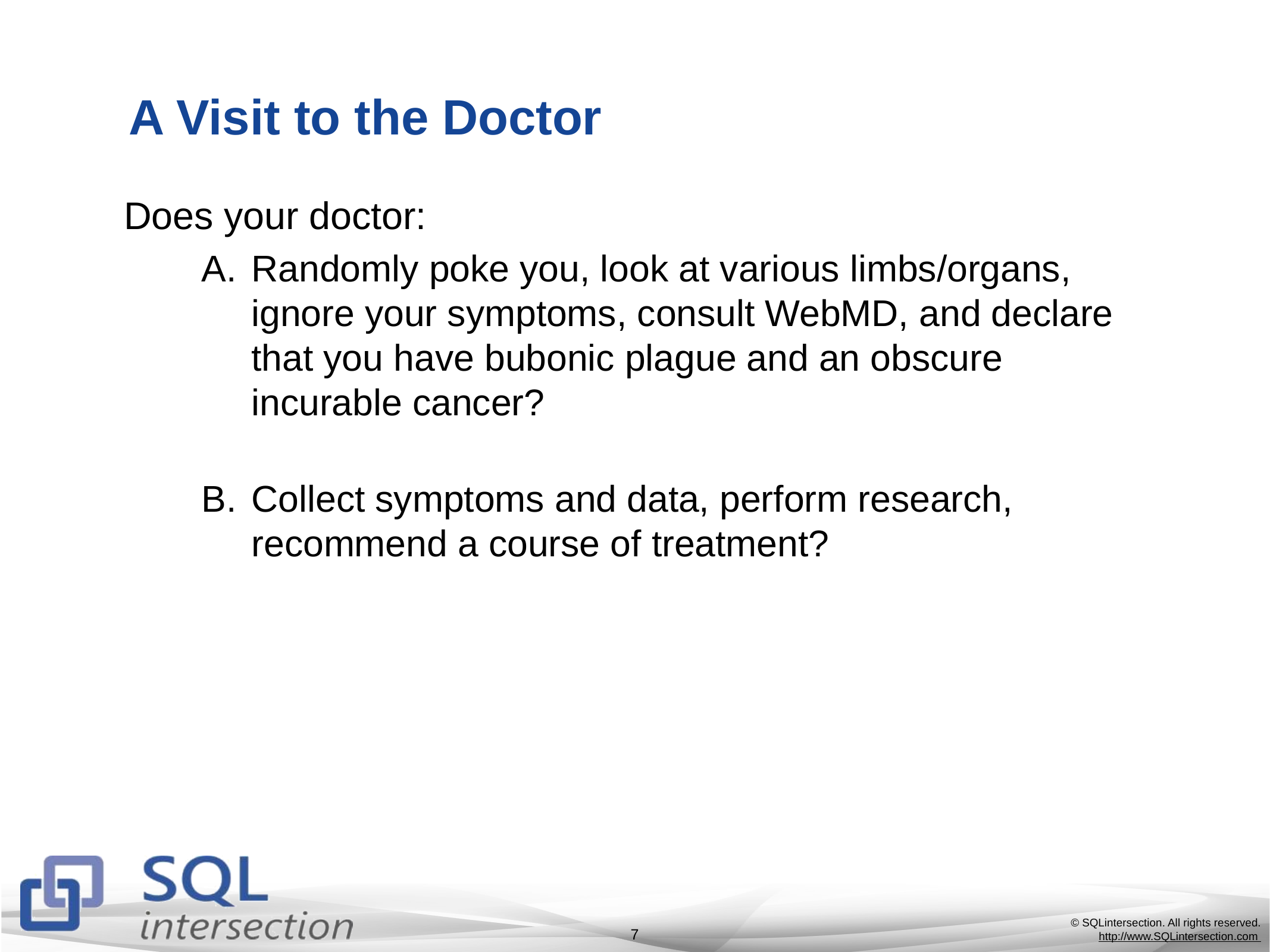

# A Visit to the Doctor
Does your doctor:
Randomly poke you, look at various limbs/organs, ignore your symptoms, consult WebMD, and declare that you have bubonic plague and an obscure incurable cancer?
Collect symptoms and data, perform research, recommend a course of treatment?